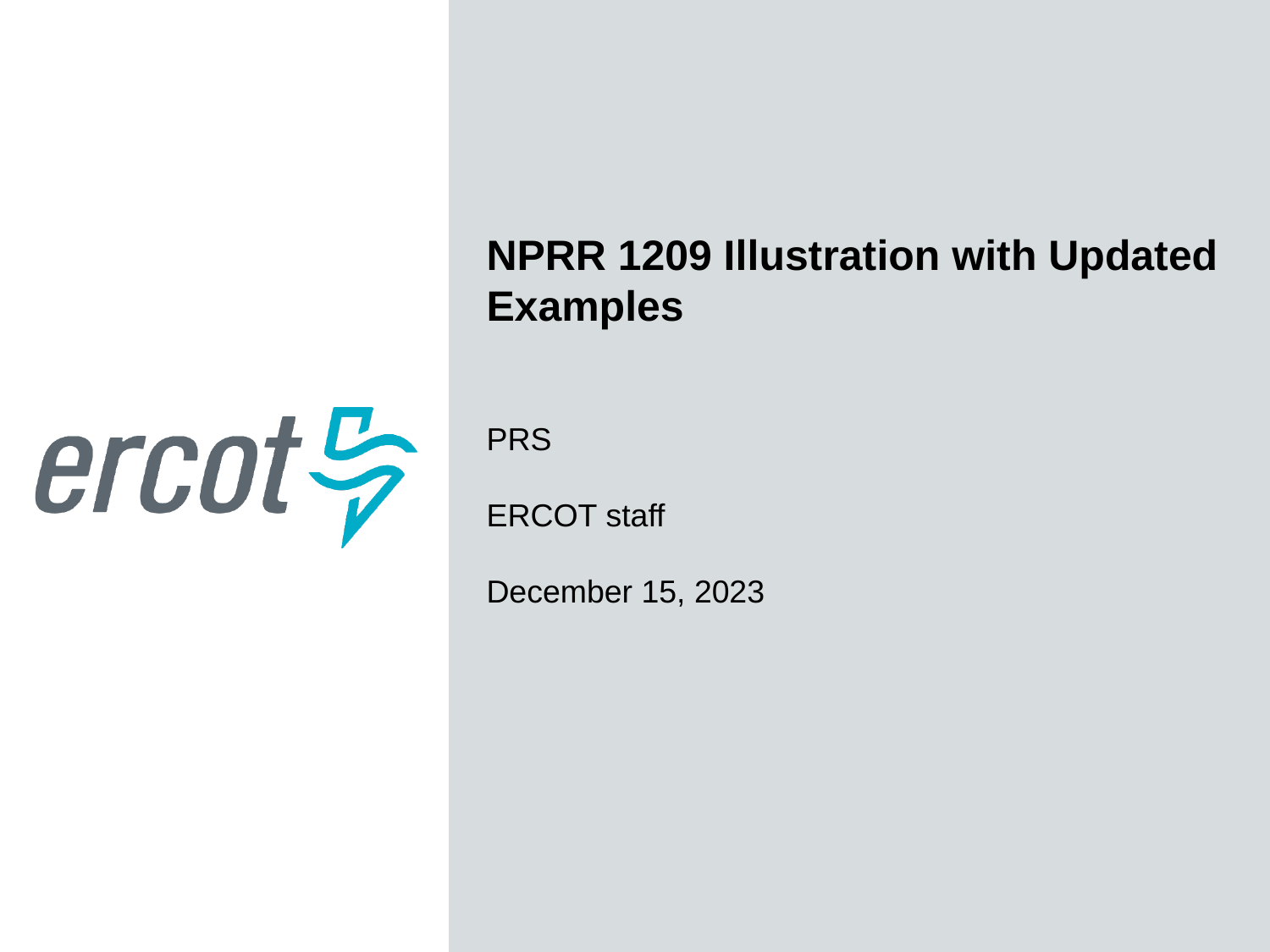

NPRR 1209 Illustration with Updated Examples

PRS

ERCOT staff

December 15, 2023